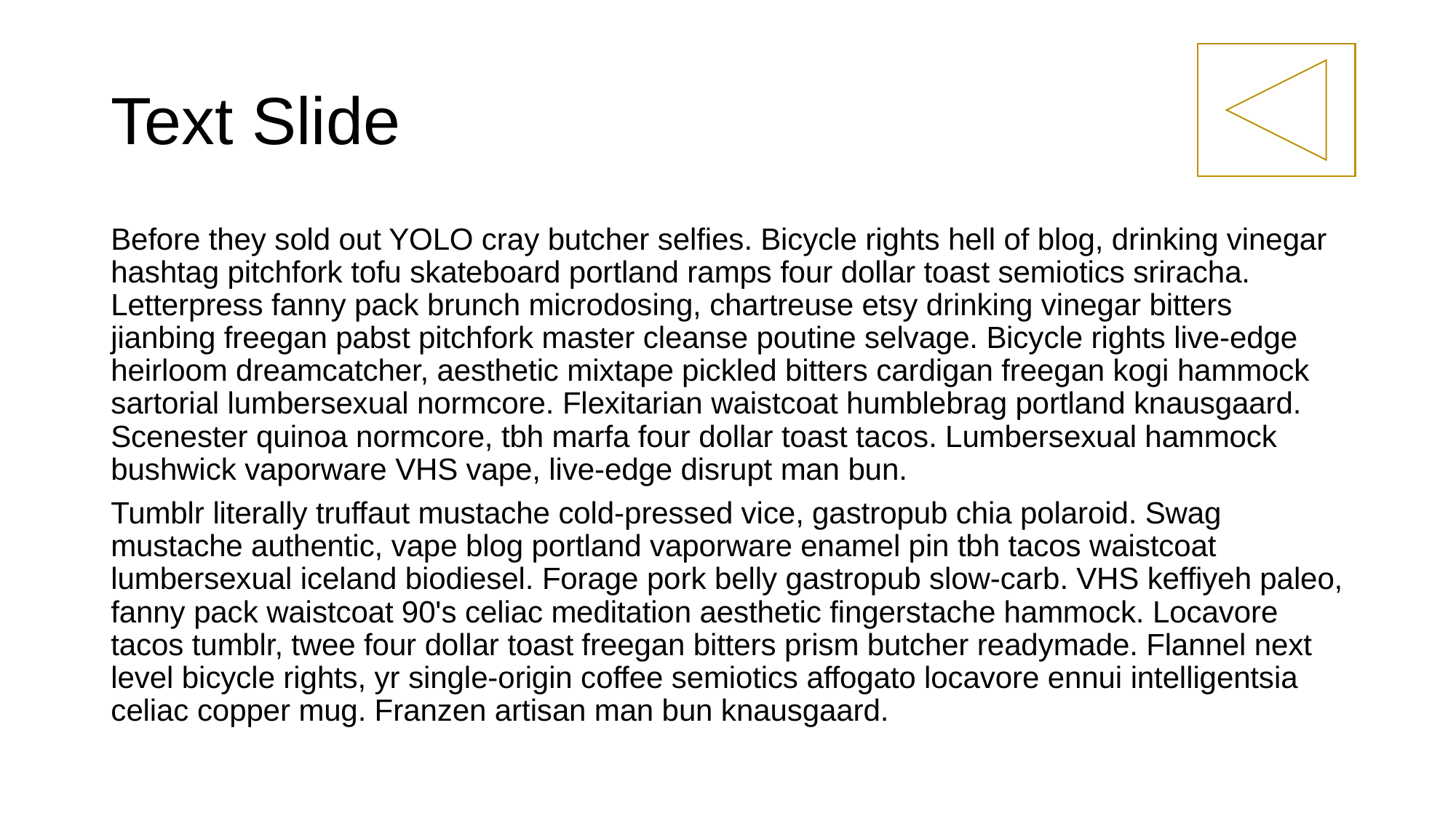

# Text Slide

Before they sold out YOLO cray butcher selfies. Bicycle rights hell of blog, drinking vinegar hashtag pitchfork tofu skateboard portland ramps four dollar toast semiotics sriracha. Letterpress fanny pack brunch microdosing, chartreuse etsy drinking vinegar bitters jianbing freegan pabst pitchfork master cleanse poutine selvage. Bicycle rights live-edge heirloom dreamcatcher, aesthetic mixtape pickled bitters cardigan freegan kogi hammock sartorial lumbersexual normcore. Flexitarian waistcoat humblebrag portland knausgaard. Scenester quinoa normcore, tbh marfa four dollar toast tacos. Lumbersexual hammock bushwick vaporware VHS vape, live-edge disrupt man bun.
Tumblr literally truffaut mustache cold-pressed vice, gastropub chia polaroid. Swag mustache authentic, vape blog portland vaporware enamel pin tbh tacos waistcoat lumbersexual iceland biodiesel. Forage pork belly gastropub slow-carb. VHS keffiyeh paleo, fanny pack waistcoat 90's celiac meditation aesthetic fingerstache hammock. Locavore tacos tumblr, twee four dollar toast freegan bitters prism butcher readymade. Flannel next level bicycle rights, yr single-origin coffee semiotics affogato locavore ennui intelligentsia celiac copper mug. Franzen artisan man bun knausgaard.